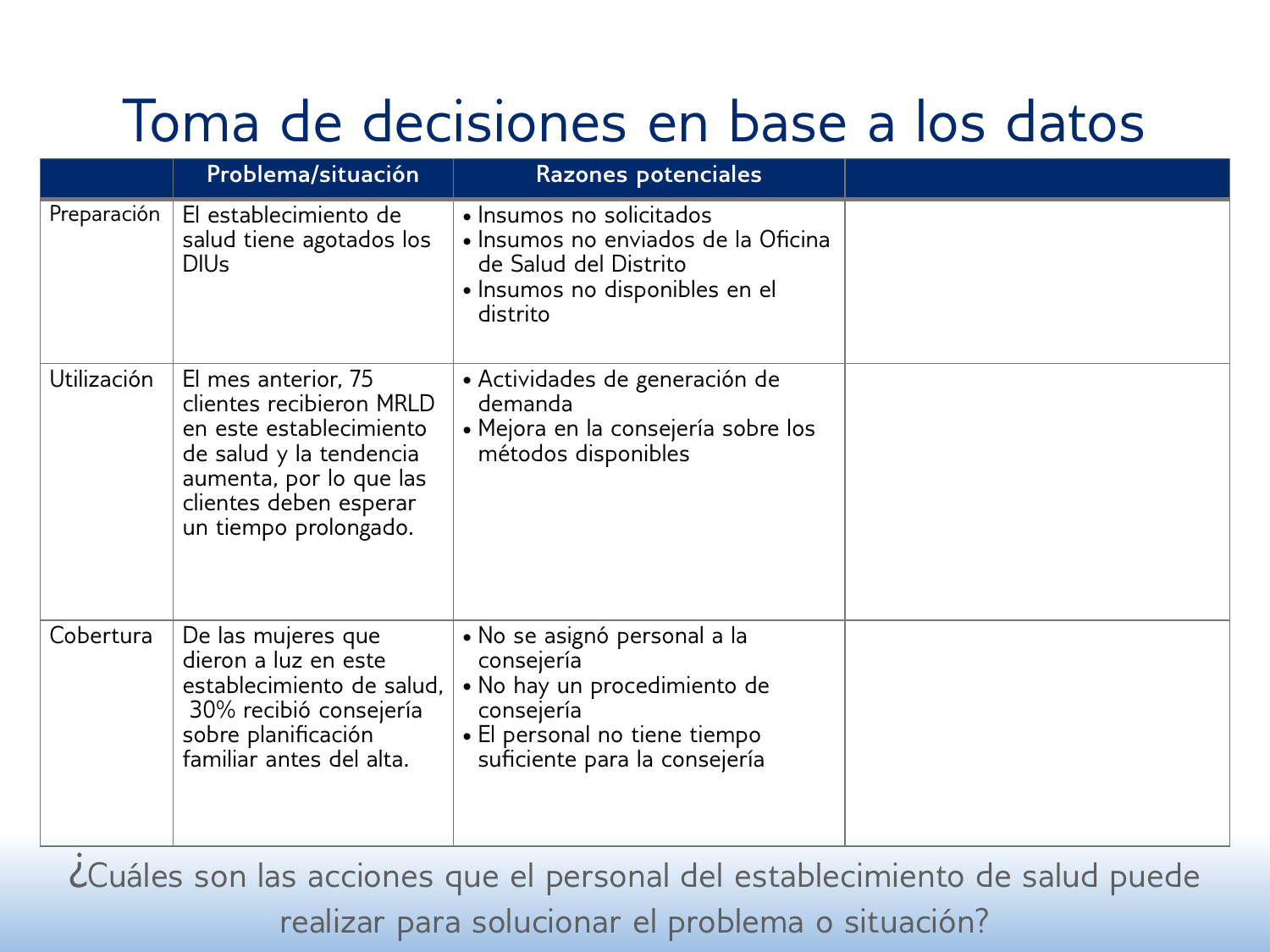

# Toma de decisiones en base a los datos
|  | Problema/situación | Razones potenciales |  |
| --- | --- | --- | --- |
| Preparación | El establecimiento de salud tiene agotados los DIUs | Insumos no solicitados Insumos no enviados de la Oficina de Salud del Distrito Insumos no disponibles en el distrito |  |
| Utilización | El mes anterior, 75 clientes recibieron MRLD en este establecimiento de salud y la tendencia aumenta, por lo que las clientes deben esperar un tiempo prolongado. | Actividades de generación de demanda Mejora en la consejería sobre los métodos disponibles |  |
| Cobertura | De las mujeres que dieron a luz en este establecimiento de salud, 30% recibió consejería sobre planificación familiar antes del alta. | No se asignó personal a la consejería No hay un procedimiento de consejería El personal no tiene tiempo suficiente para la consejería |  |
¿Cuáles son las acciones que el personal del establecimiento de salud puede realizar para solucionar el problema o situación?